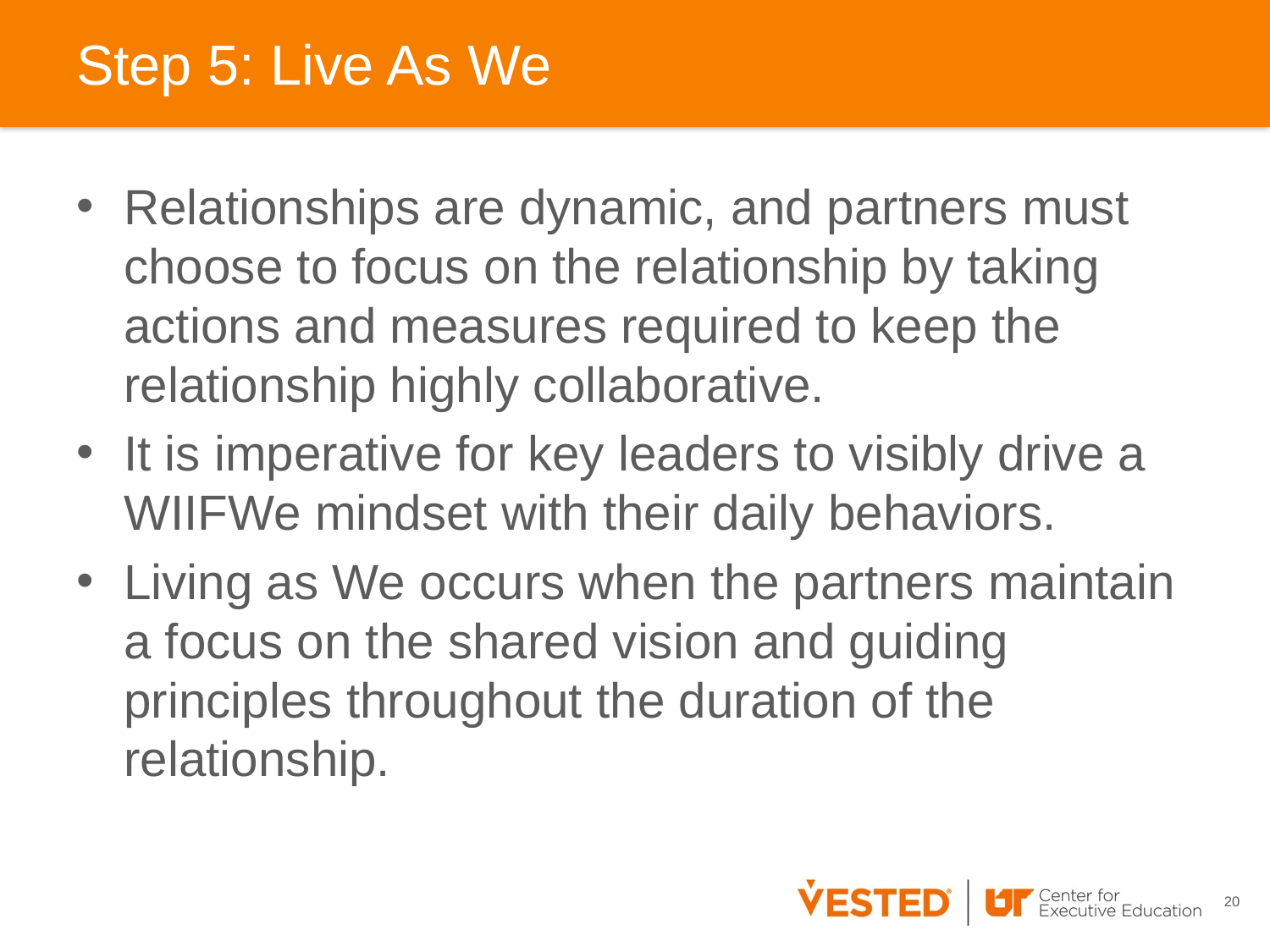

# Step 5: Live As We
Relationships are dynamic, and partners must choose to focus on the relationship by taking actions and measures required to keep the relationship highly collaborative.
It is imperative for key leaders to visibly drive a WIIFWe mindset with their daily behaviors.
Living as We occurs when the partners maintain a focus on the shared vision and guiding principles throughout the duration of the relationship.

20